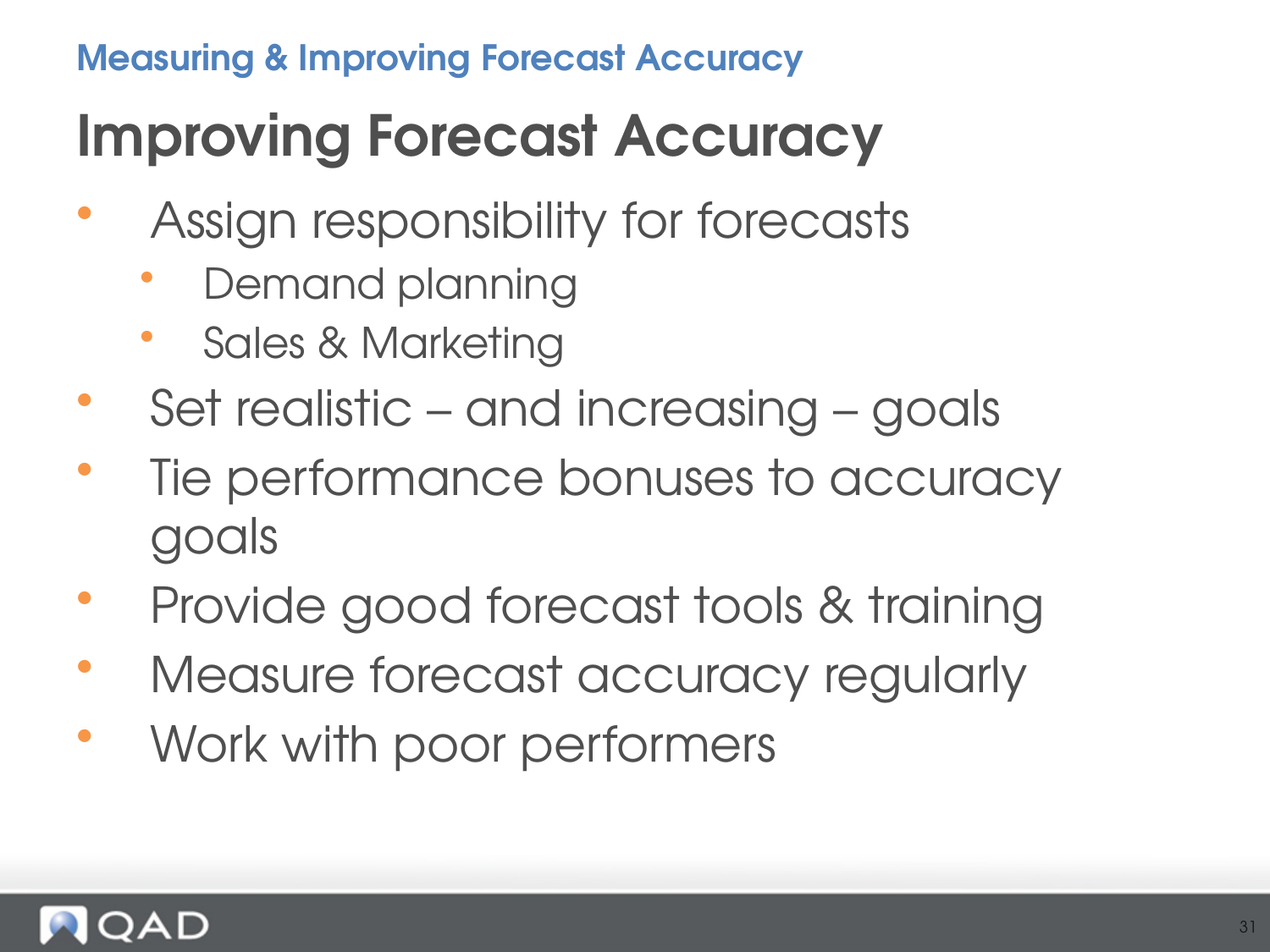

Measuring & Improving Forecast Accuracy
# Improving Forecast Accuracy
Assign responsibility for forecasts
Demand planning
Sales & Marketing
Set realistic – and increasing – goals
Tie performance bonuses to accuracy goals
Provide good forecast tools & training
Measure forecast accuracy regularly
Work with poor performers
31